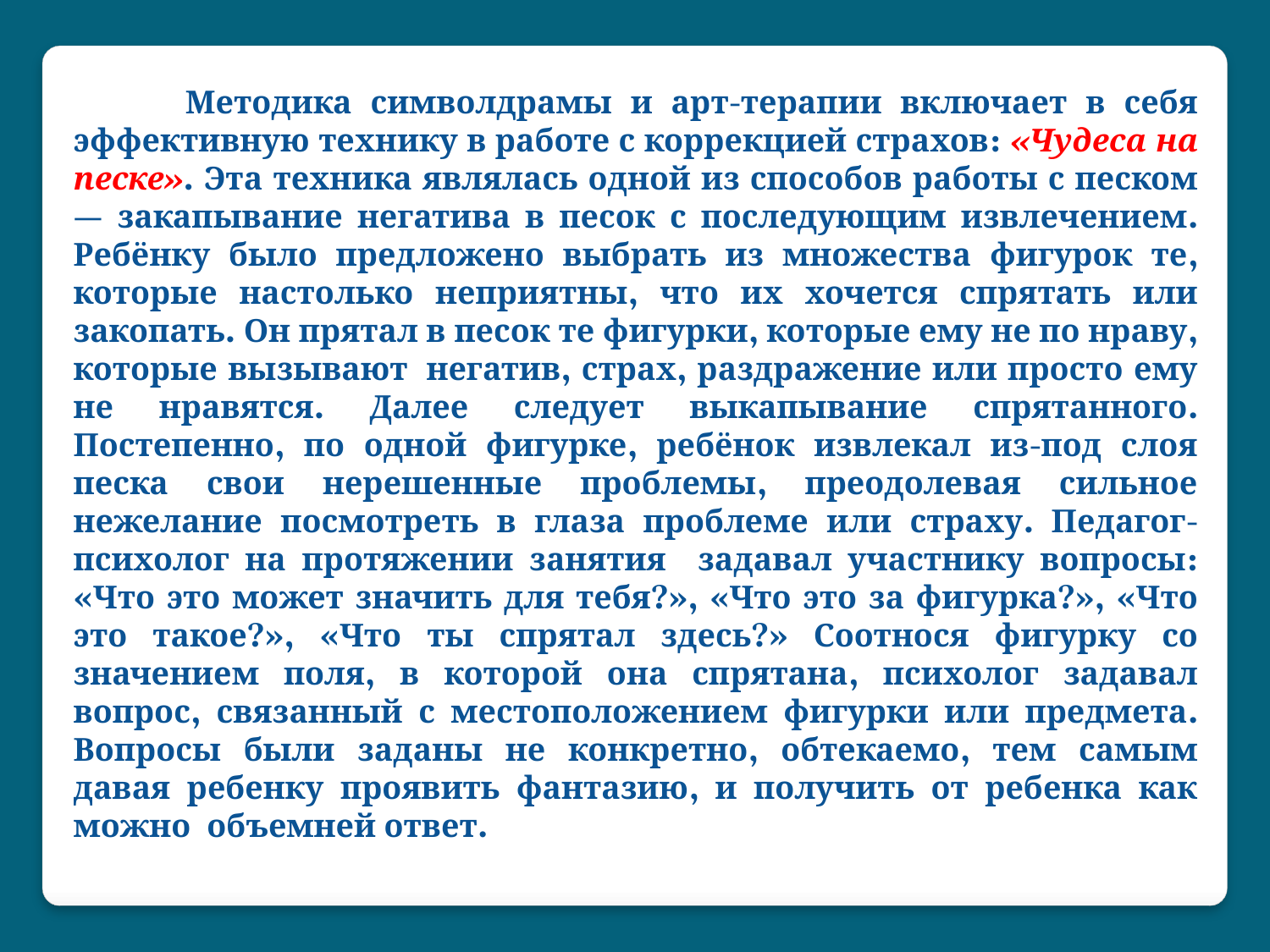

Методика символдрамы и арт-терапии включает в себя эффективную технику в работе с коррекцией страхов: «Чудеса на песке». Эта техника являлась одной из способов работы с песком — закапывание негатива в песок с последующим извлечением. Ребёнку было предложено выбрать из множества фигурок те, которые настолько неприятны, что их хочется спрятать или закопать. Он прятал в песок те фигурки, которые ему не по нраву, которые вызывают  негатив, страх, раздражение или просто ему не нравятся. Далее следует выкапывание спрятанного. Постепенно, по одной фигурке, ребёнок извлекал из-под слоя песка свои нерешенные проблемы, преодолевая сильное нежелание посмотреть в глаза проблеме или страху. Педагог-психолог на протяжении занятия  задавал участнику вопросы: «Что это может значить для тебя?», «Что это за фигурка?», «Что это такое?», «Что ты спрятал здесь?» Соотнося фигурку со значением поля, в которой она спрятана, психолог задавал вопрос, связанный с местоположением фигурки или предмета. Вопросы были заданы не конкретно, обтекаемо, тем самым давая ребенку проявить фантазию, и получить от ребенка как можно  объемней ответ.